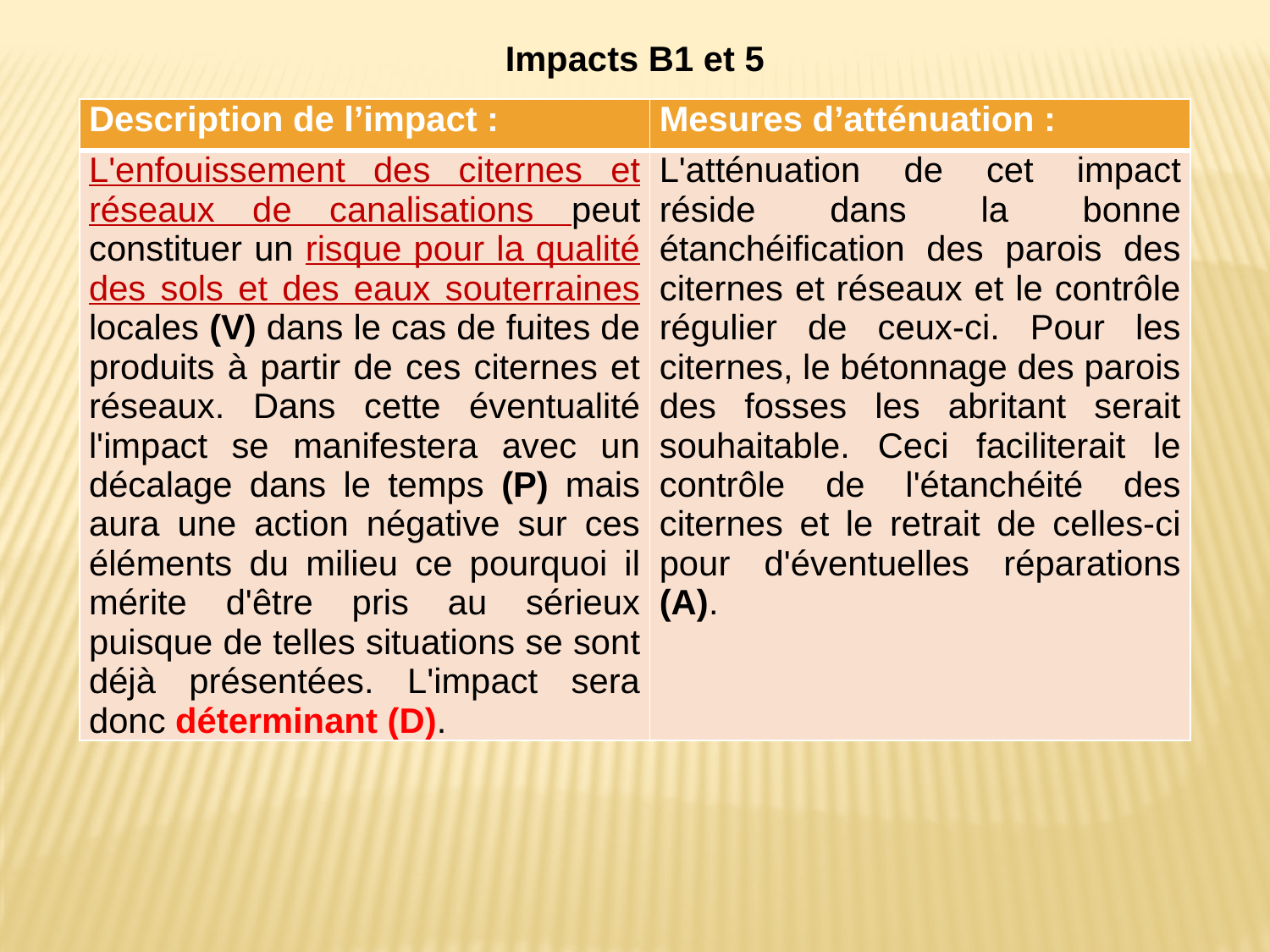

Impacts B1 et 5

| Description de l’impact : | Mesures d’atténuation : |
| --- | --- |
| L'enfouissement des citernes et réseaux de canalisations peut constituer un risque pour la qualité des sols et des eaux souterraines locales (V) dans le cas de fuites de produits à partir de ces citernes et réseaux. Dans cette éventualité l'impact se manifestera avec un décalage dans le temps (P) mais aura une action négative sur ces éléments du milieu ce pourquoi il mérite d'être pris au sérieux puisque de telles situations se sont déjà présentées. L'impact sera donc déterminant (D). | L'atténuation de cet impact réside dans la bonne étanchéification des parois des citernes et réseaux et le contrôle régulier de ceux-ci. Pour les citernes, le bétonnage des parois des fosses les abritant serait souhaitable. Ceci faciliterait le contrôle de l'étanchéité des citernes et le retrait de celles-ci pour d'éventuelles réparations (A). |